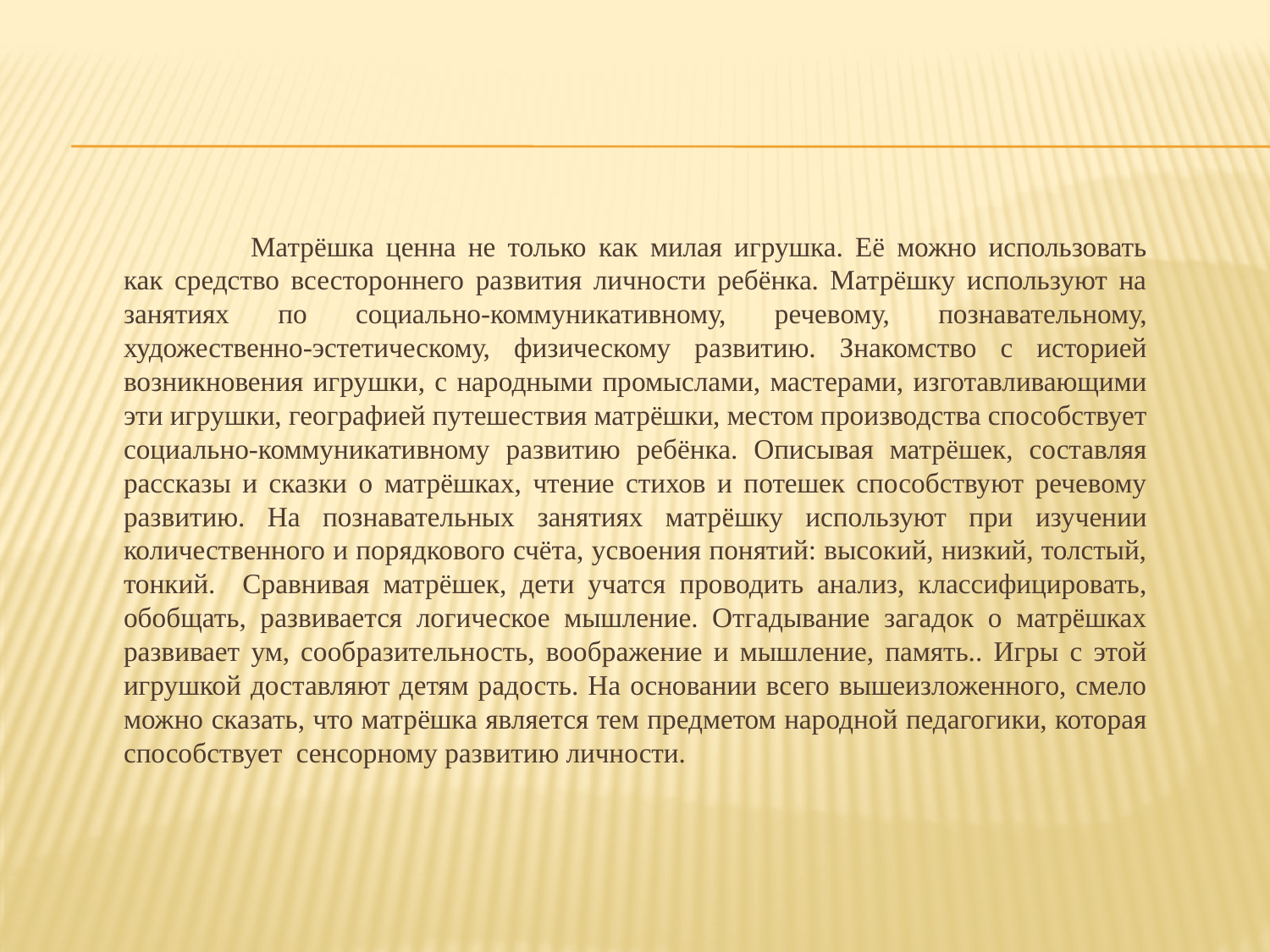

Матрёшка ценна не только как милая игрушка. Её можно использовать как средство всестороннего развития личности ребёнка. Матрёшку используют на занятиях по социально-коммуникативному, речевому, познавательному, художественно-эстетическому, физическому развитию. Знакомство с историей возникновения игрушки, с народными промыслами, мастерами, изготавливающими эти игрушки, географией путешествия матрёшки, местом производства способствует социально-коммуникативному развитию ребёнка. Описывая матрёшек, составляя рассказы и сказки о матрёшках, чтение стихов и потешек способствуют речевому развитию. На познавательных занятиях матрёшку используют при изучении количественного и порядкового счёта, усвоения понятий: высокий, низкий, толстый, тонкий.  Сравнивая матрёшек, дети учатся проводить анализ, классифицировать, обобщать, развивается логическое мышление. Отгадывание загадок о матрёшках развивает ум, сообразительность, воображение и мышление, память.. Игры с этой игрушкой доставляют детям радость. На основании всего вышеизложенного, смело можно сказать, что матрёшка является тем предметом народной педагогики, которая способствует  сенсорному развитию личности.